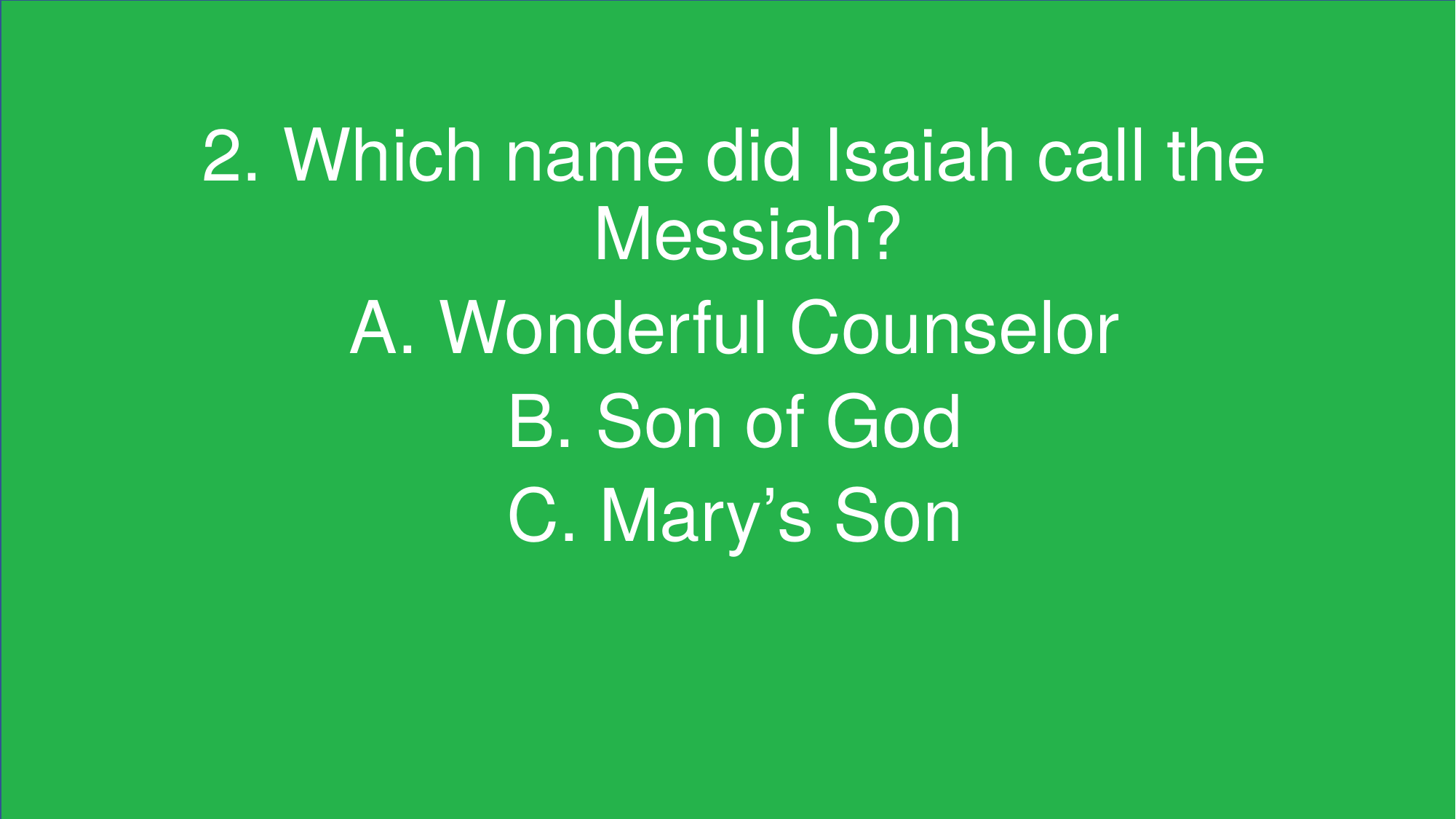

2. Which name did Isaiah call the Messiah?
A. Wonderful Counselor
B. Son of God
C. Mary’s Son